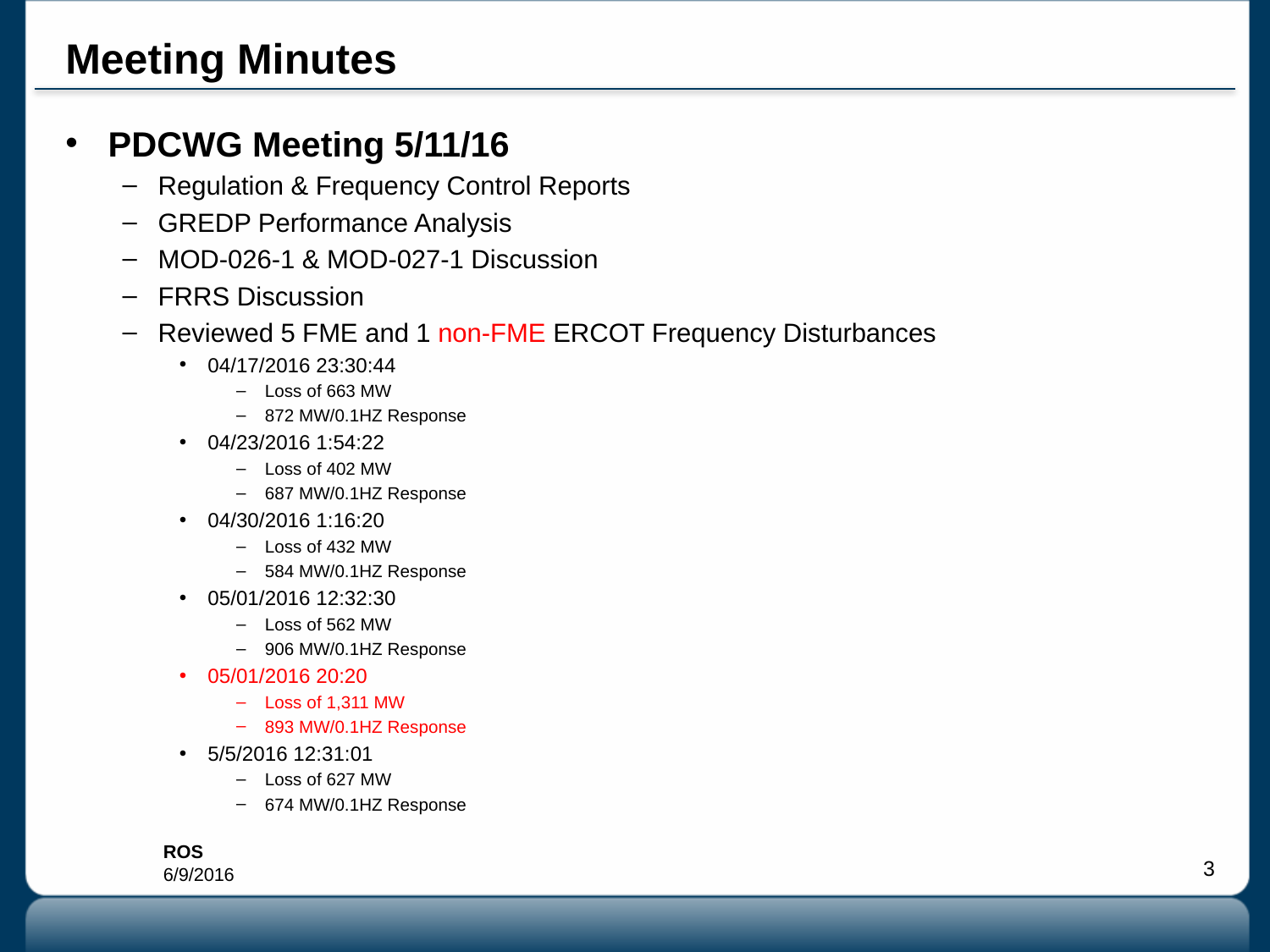

# Meeting Minutes
PDCWG Meeting 5/11/16
Regulation & Frequency Control Reports
GREDP Performance Analysis
MOD-026-1 & MOD-027-1 Discussion
FRRS Discussion
Reviewed 5 FME and 1 non-FME ERCOT Frequency Disturbances
04/17/2016 23:30:44
Loss of 663 MW
872 MW/0.1HZ Response
04/23/2016 1:54:22
Loss of 402 MW
687 MW/0.1HZ Response
04/30/2016 1:16:20
Loss of 432 MW
584 MW/0.1HZ Response
05/01/2016 12:32:30
Loss of 562 MW
906 MW/0.1HZ Response
05/01/2016 20:20
Loss of 1,311 MW
893 MW/0.1HZ Response
5/5/2016 12:31:01
Loss of 627 MW
674 MW/0.1HZ Response